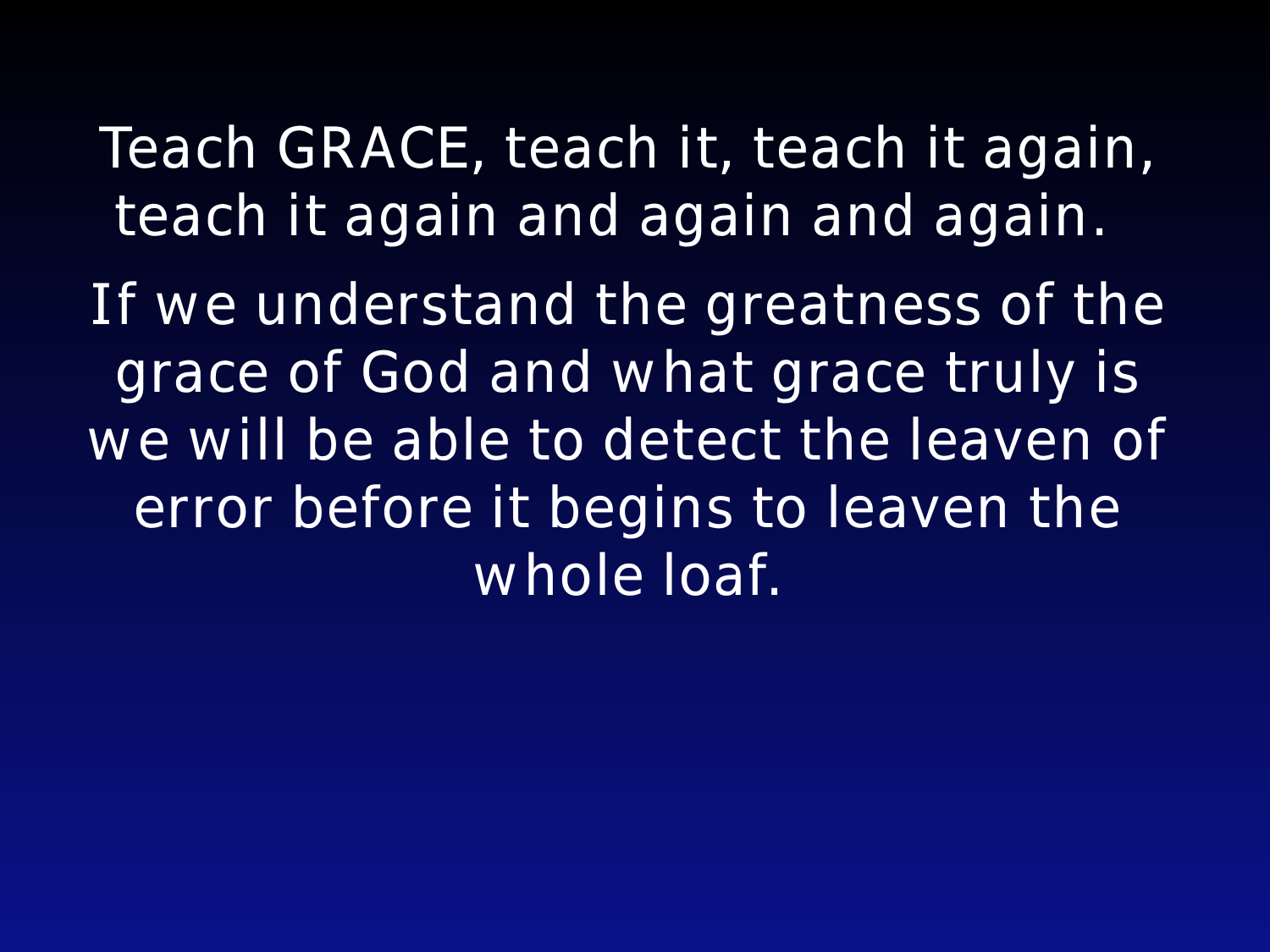

Teach GRACE, teach it, teach it again, teach it again and again and again.
If we understand the greatness of the grace of God and what grace truly is we will be able to detect the leaven of error before it begins to leaven the whole loaf.